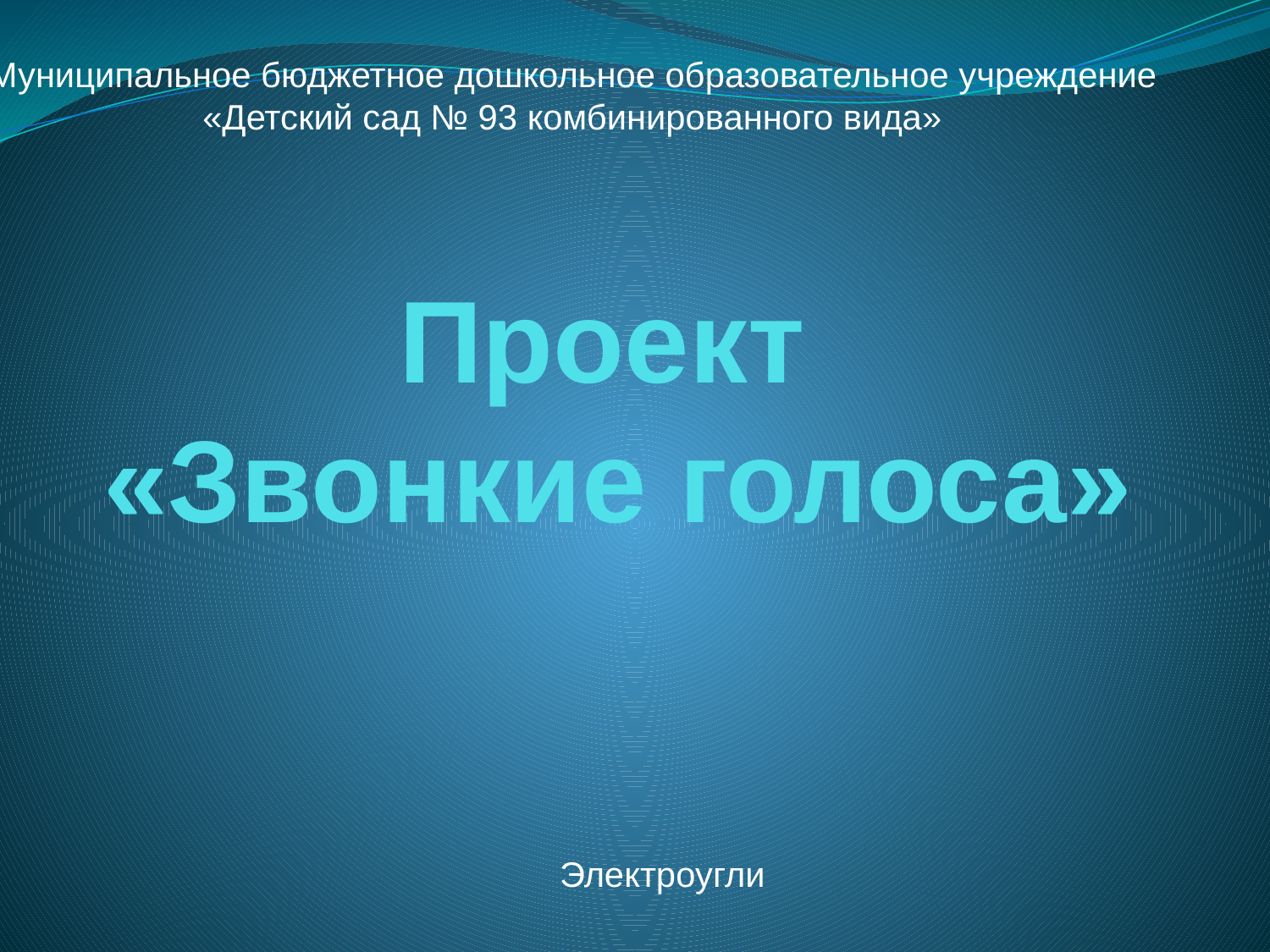

Муниципальное бюджетное дошкольное образовательное учреждение
«Детский сад № 93 комбинированного вида»
# Проект «Звонкие голоса»
Электроугли